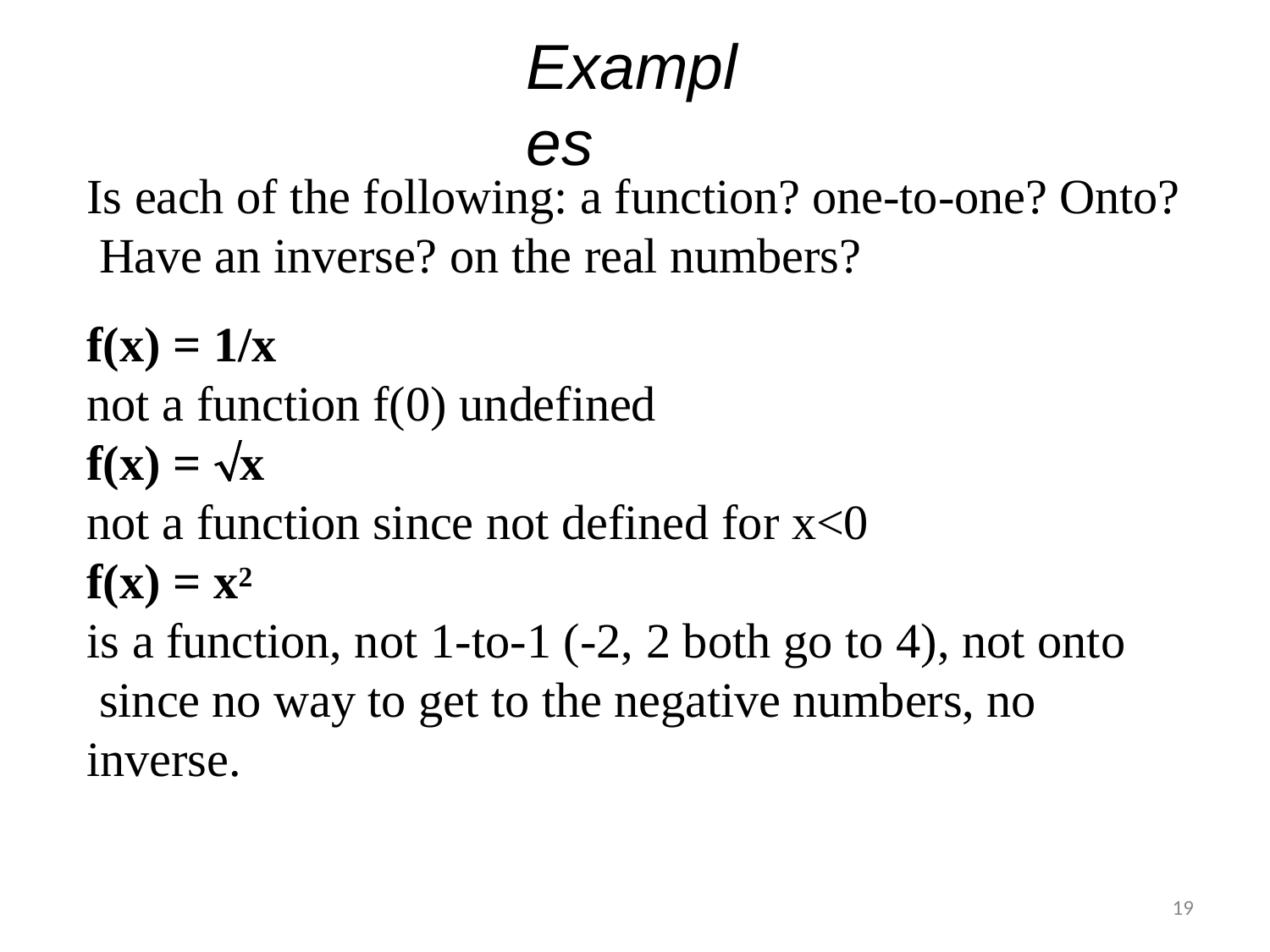

# Examples
Is each of the following: a function? one-to-one? Onto?  Have an inverse? on the real numbers?
f(x) = 1/x
not a function f(0) undefined
f(x) = √x
not a function since not defined for x<0
f(x) = x2
is a function, not 1-to-1 (-2, 2 both go to 4), not onto  since no way to get to the negative numbers, no  inverse.
19